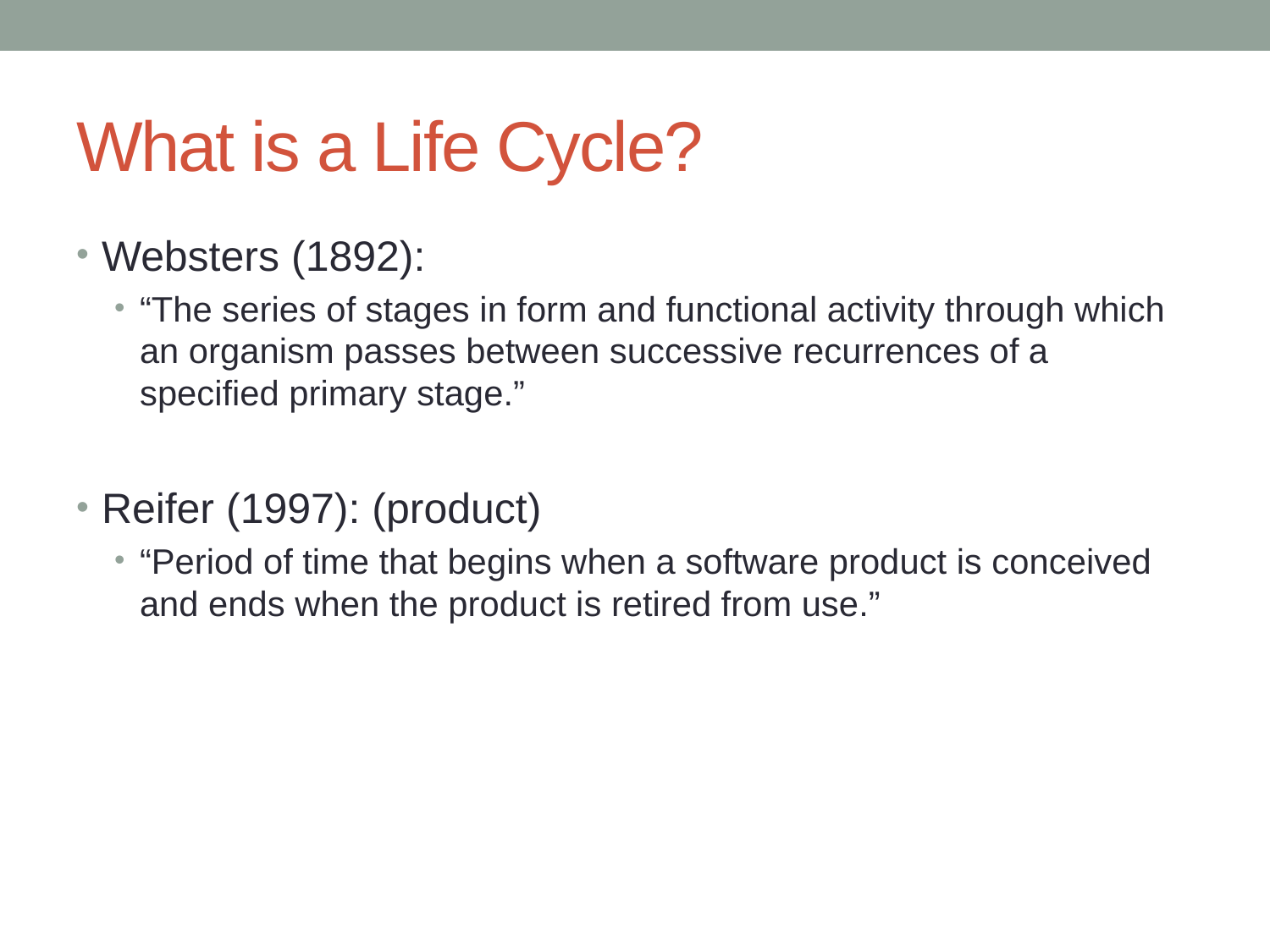

# What is a Life Cycle?
Websters (1892):
“The series of stages in form and functional activity through which an organism passes between successive recurrences of a specified primary stage.”

Reifer (1997): (product)
“Period of time that begins when a software product is conceived and ends when the product is retired from use.”